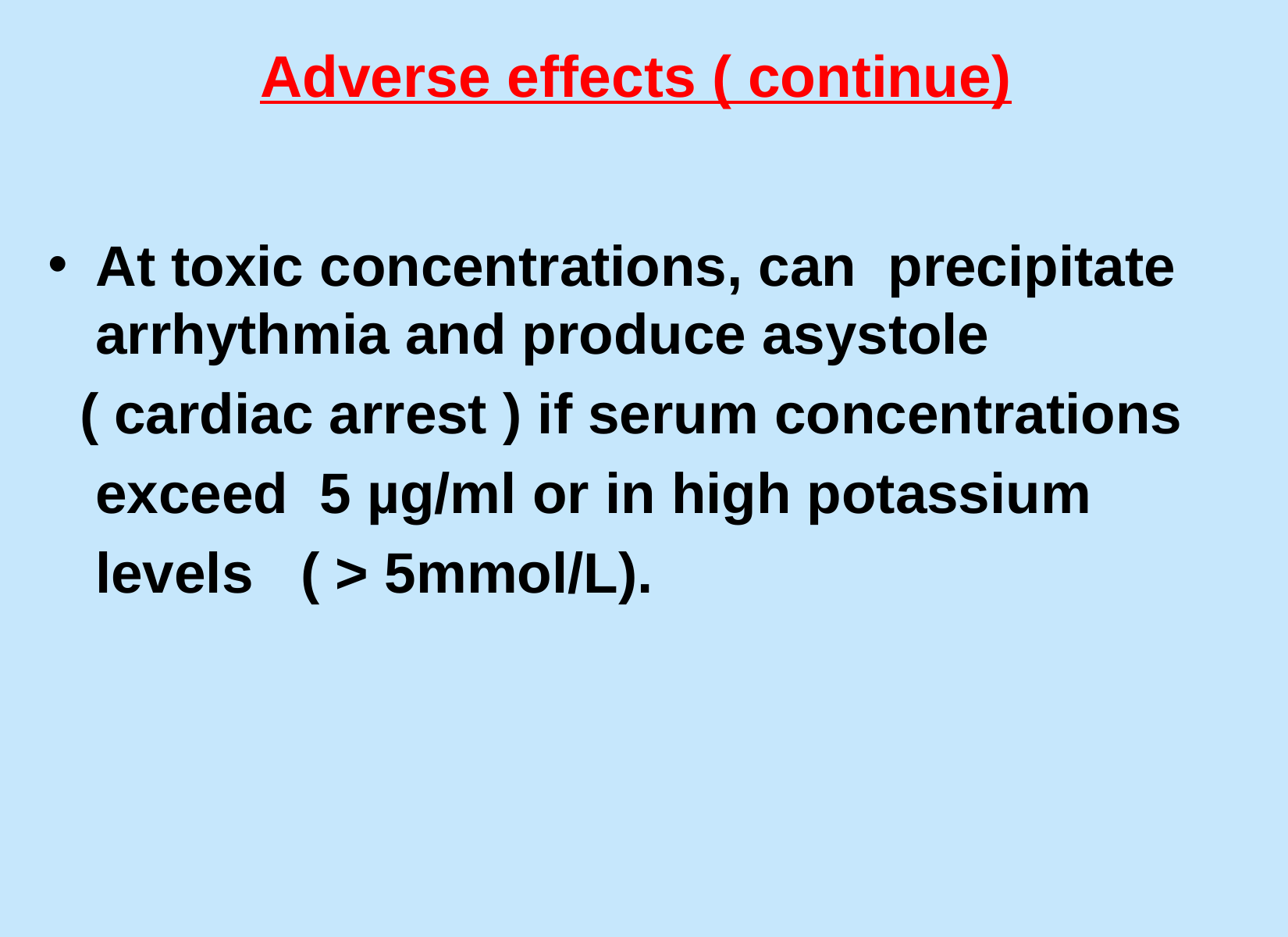

# Adverse effects ( continue)
At toxic concentrations, can  precipitate arrhythmia and produce asystole
  ( cardiac arrest ) if serum concentrations
   exceed  5 µg/ml or in high potassium
   levels   ( > 5mmol/L).